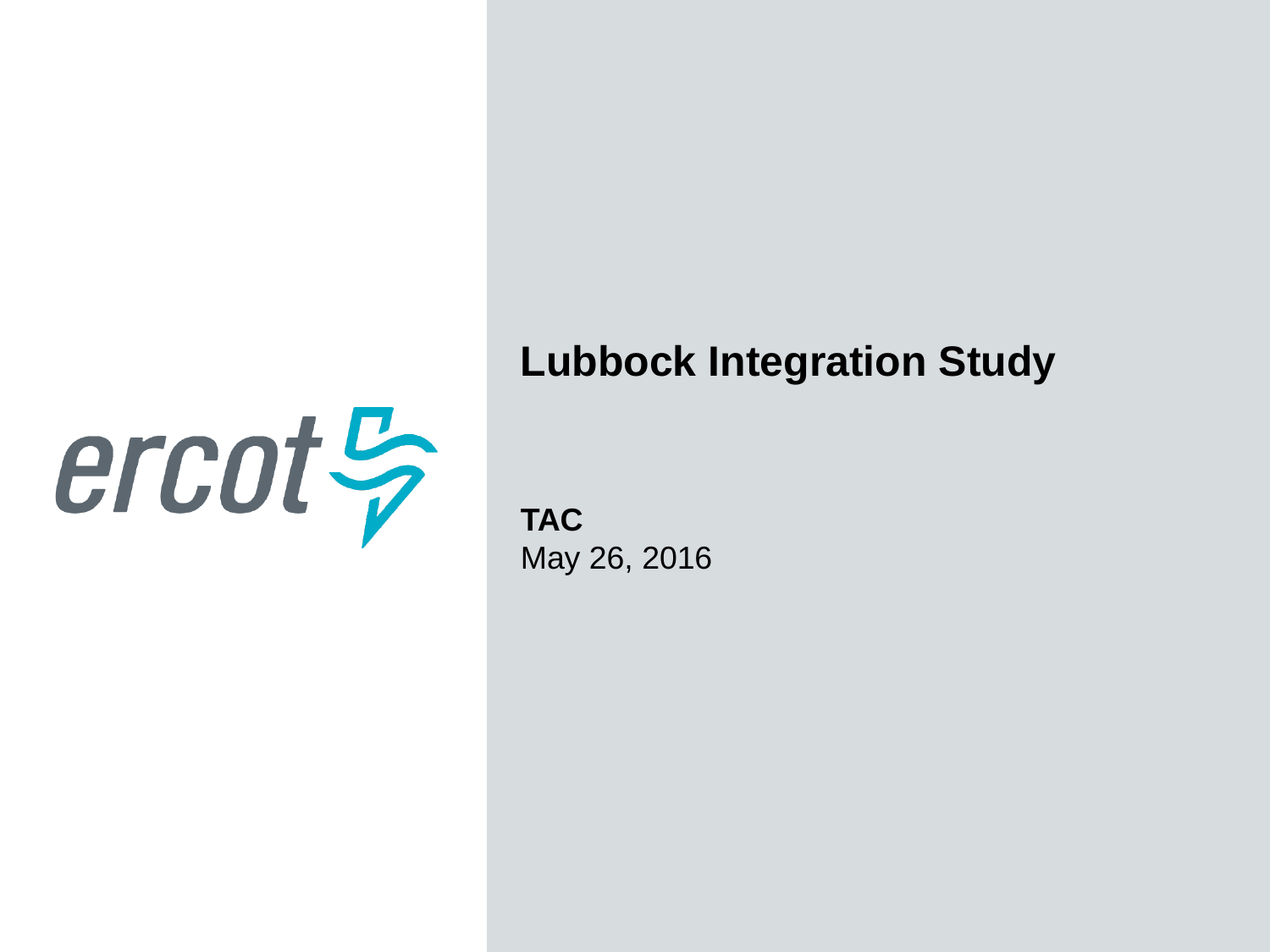

Lubbock Integration Study

TAC
May 26, 2016